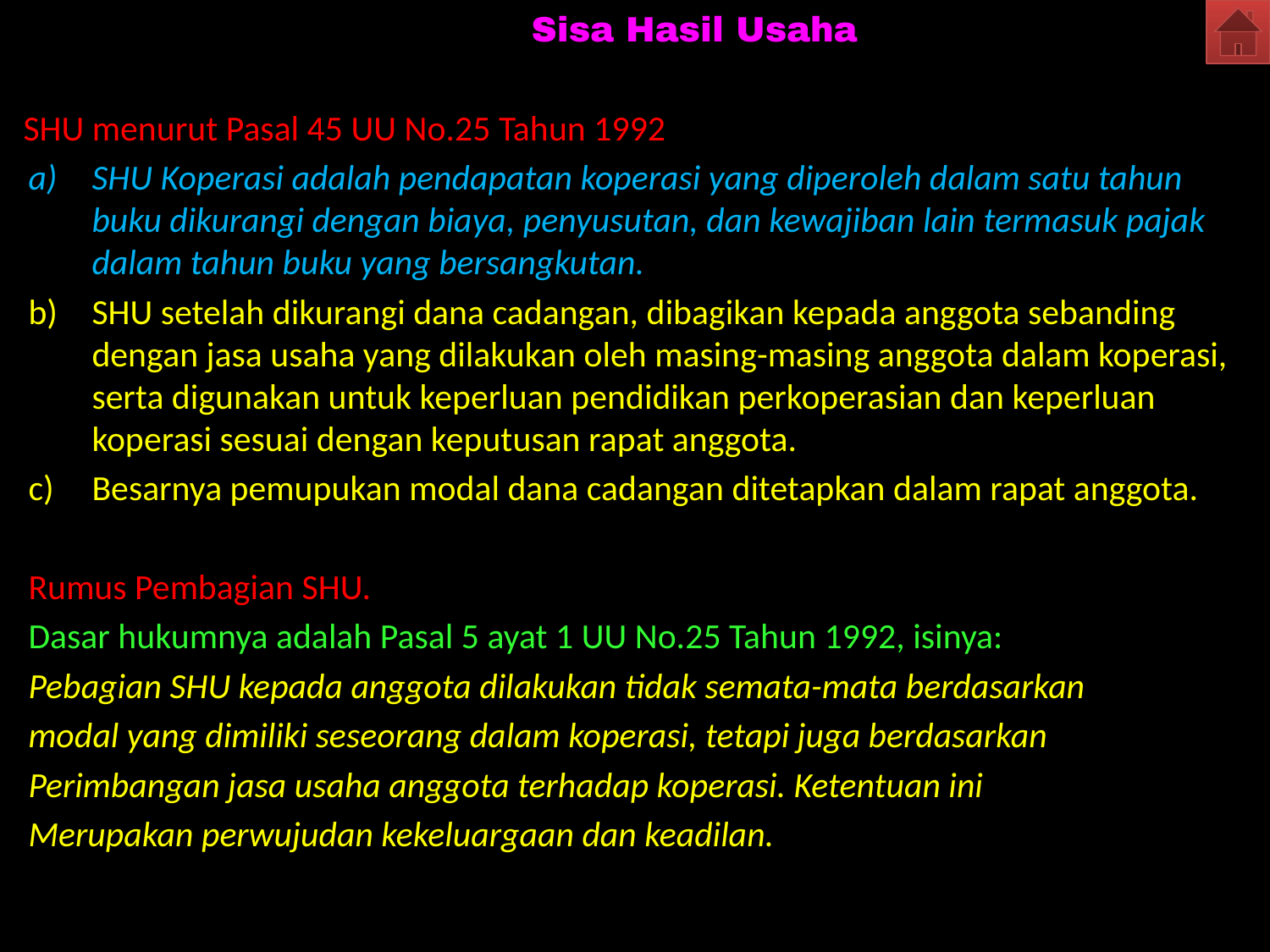

SHU ( Sisa Hasil Usaha)

SHU menurut Pasal 45 UU No.25 Tahun 1992
SHU Koperasi adalah pendapatan koperasi yang diperoleh dalam satu tahun buku dikurangi dengan biaya, penyusutan, dan kewajiban lain termasuk pajak dalam tahun buku yang bersangkutan.
SHU setelah dikurangi dana cadangan, dibagikan kepada anggota sebanding dengan jasa usaha yang dilakukan oleh masing-masing anggota dalam koperasi, serta digunakan untuk keperluan pendidikan perkoperasian dan keperluan koperasi sesuai dengan keputusan rapat anggota.
Besarnya pemupukan modal dana cadangan ditetapkan dalam rapat anggota.

Rumus Pembagian SHU.
Dasar hukumnya adalah Pasal 5 ayat 1 UU No.25 Tahun 1992, isinya:
Pebagian SHU kepada anggota dilakukan tidak semata-mata berdasarkan
modal yang dimiliki seseorang dalam koperasi, tetapi juga berdasarkan
Perimbangan jasa usaha anggota terhadap koperasi. Ketentuan ini
Merupakan perwujudan kekeluargaan dan keadilan.